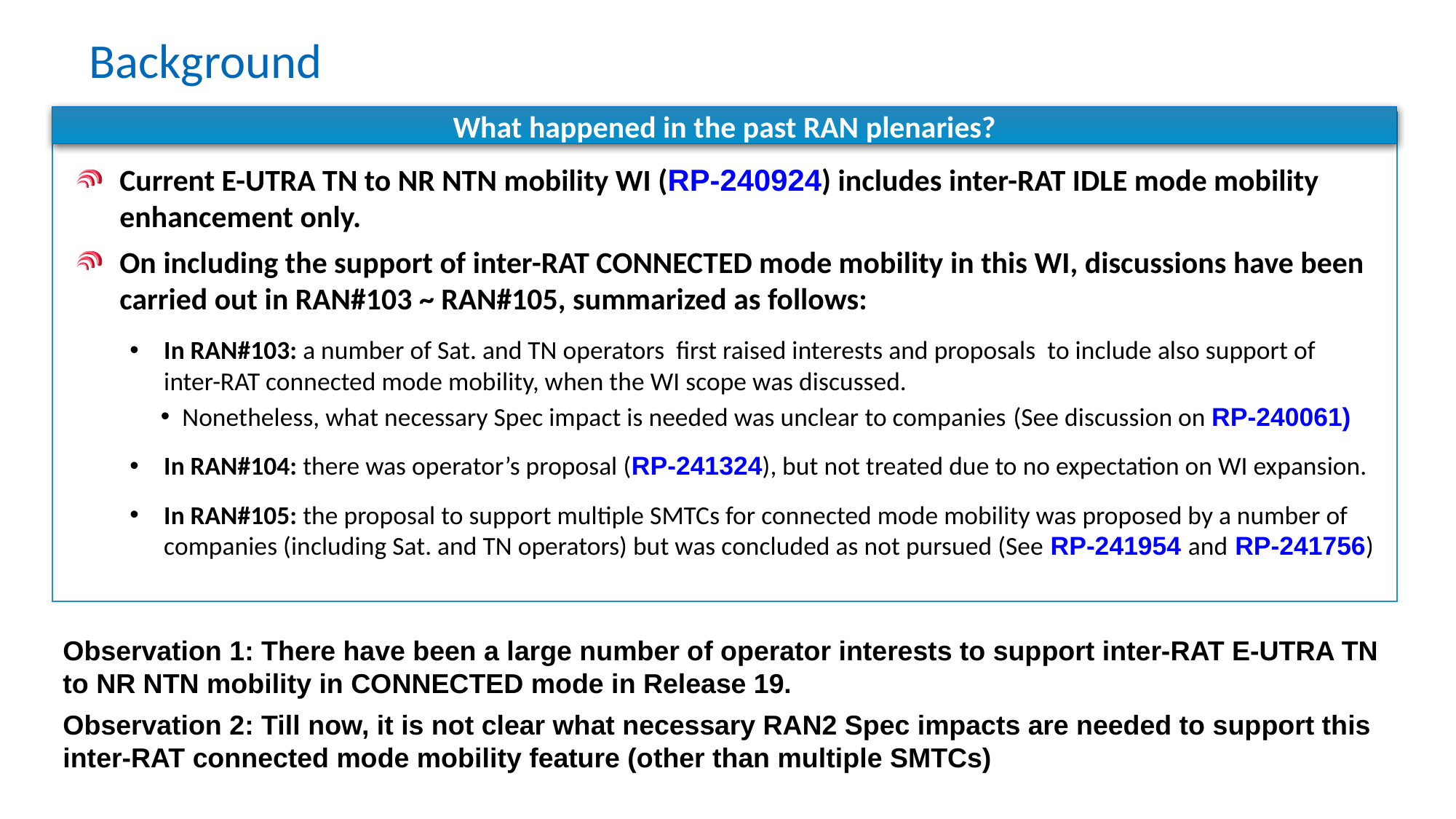

# Background
What happened in the past RAN plenaries?

Current E-UTRA TN to NR NTN mobility WI (RP-240924) includes inter-RAT IDLE mode mobility enhancement only.
On including the support of inter-RAT CONNECTED mode mobility in this WI, discussions have been carried out in RAN#103 ~ RAN#105, summarized as follows:
In RAN#103: a number of Sat. and TN operators  first raised interests and proposals  to include also support of inter-RAT connected mode mobility, when the WI scope was discussed.
Nonetheless, what necessary Spec impact is needed was unclear to companies (See discussion on RP-240061)
In RAN#104: there was operator’s proposal (RP-241324), but not treated due to no expectation on WI expansion.
In RAN#105: the proposal to support multiple SMTCs for connected mode mobility was proposed by a number of companies (including Sat. and TN operators) but was concluded as not pursued (See RP-241954 and RP-241756)
Observation 1: There have been a large number of operator interests to support inter-RAT E-UTRA TN to NR NTN mobility in CONNECTED mode in Release 19.
Observation 2: Till now, it is not clear what necessary RAN2 Spec impacts are needed to support this inter-RAT connected mode mobility feature (other than multiple SMTCs)